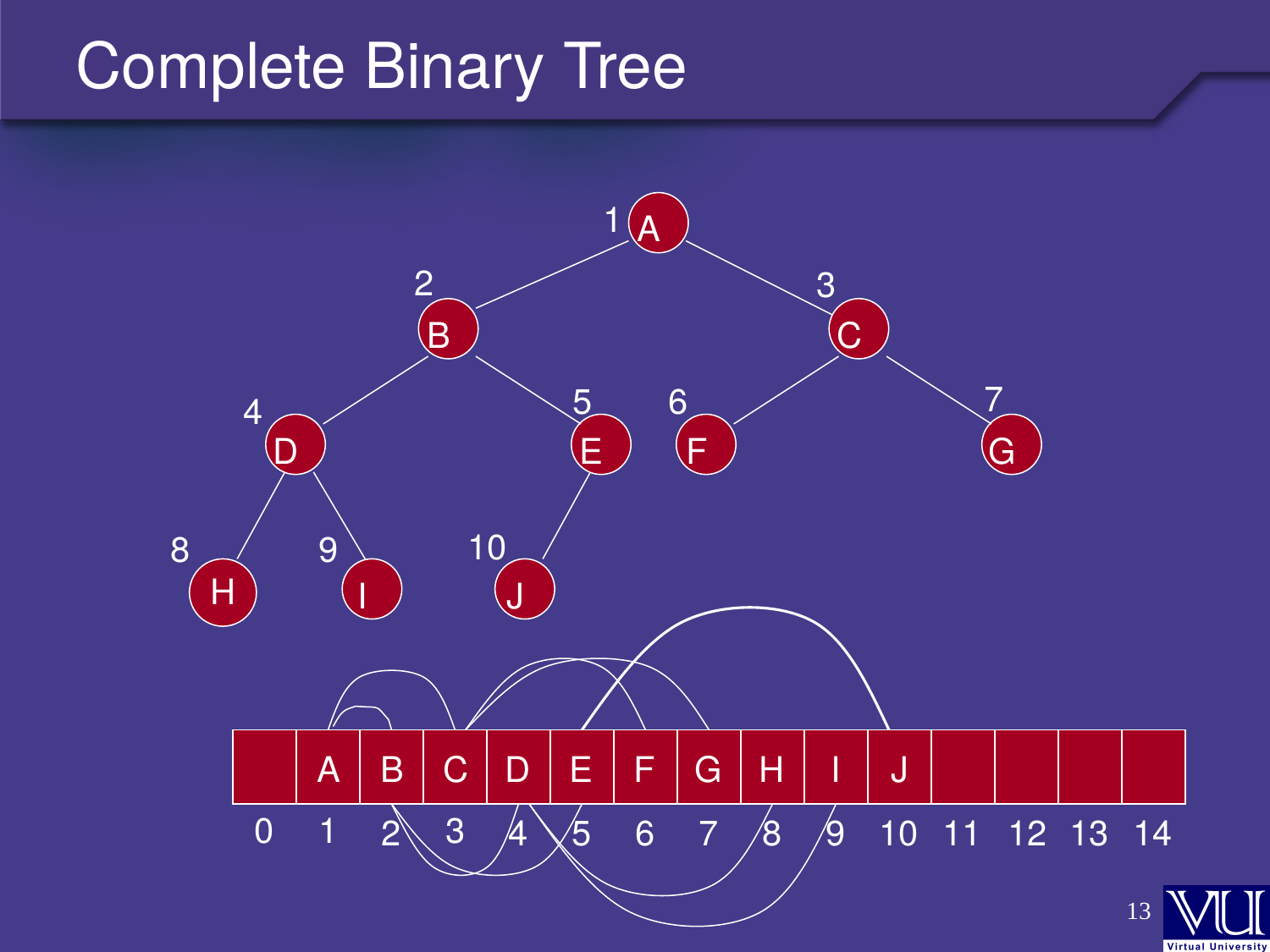

# Complete Binary Tree
1

A

2
3

B

C
7
5
6
4

D

E

F

G
10
8
9

I

J
H

A
B
C
D
E
F
G
H
I
J
0
1
3
2

4

5
6
7
8
9
10
11
12
13
14
13